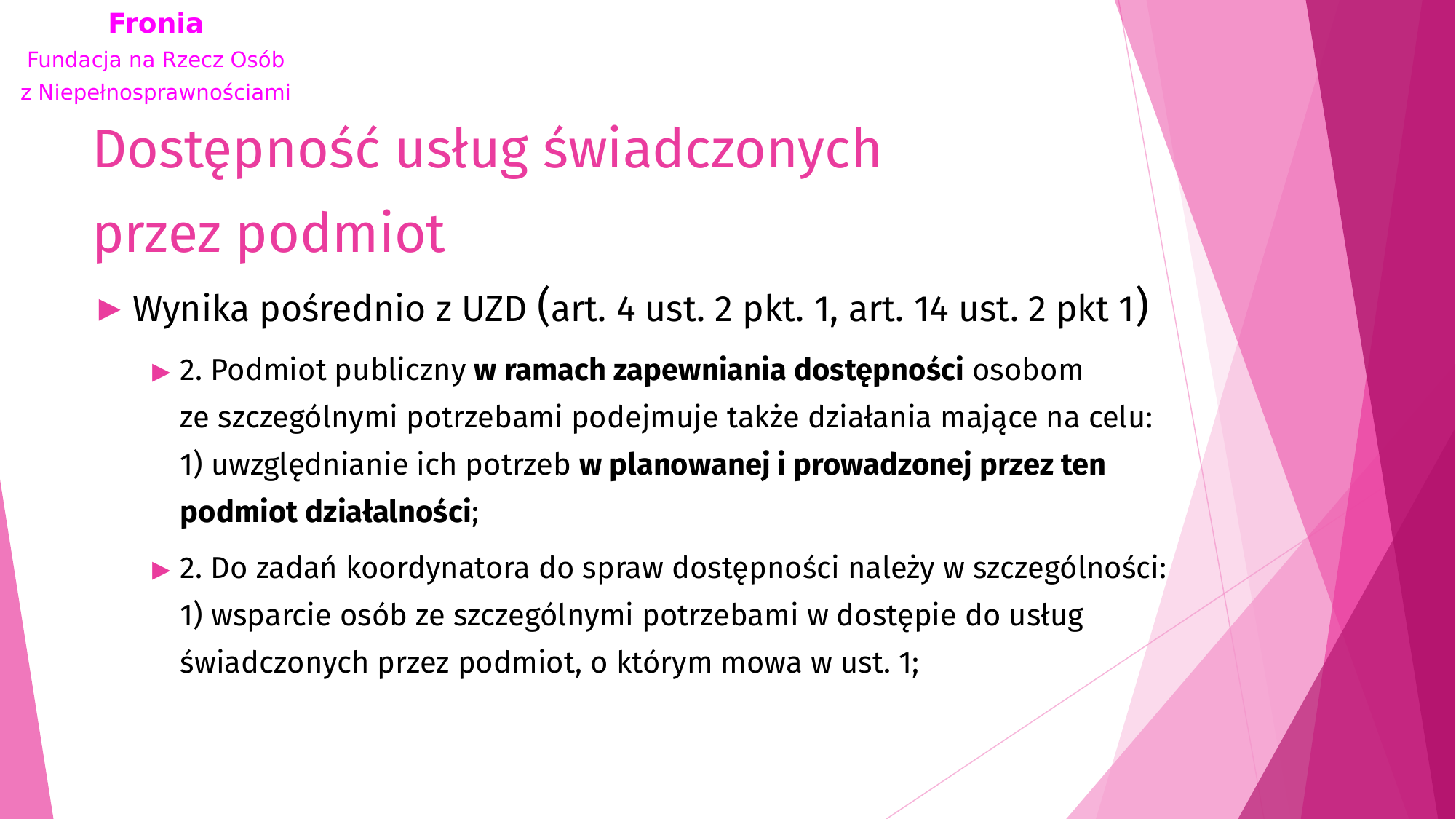

# Dostępność usług świadczonych przez podmiot
Wynika pośrednio z UZD (art. 4 ust. 2 pkt. 1, art. 14 ust. 2 pkt 1)
2. Podmiot publiczny w ramach zapewniania dostępności osobom ze szczególnymi potrzebami podejmuje także działania mające na celu:
1) uwzględnianie ich potrzeb w planowanej i prowadzonej przez ten podmiot działalności;
2. Do zadań koordynatora do spraw dostępności należy w szczególności:
1) wsparcie osób ze szczególnymi potrzebami w dostępie do usług świadczonych przez podmiot, o którym mowa w ust. 1;